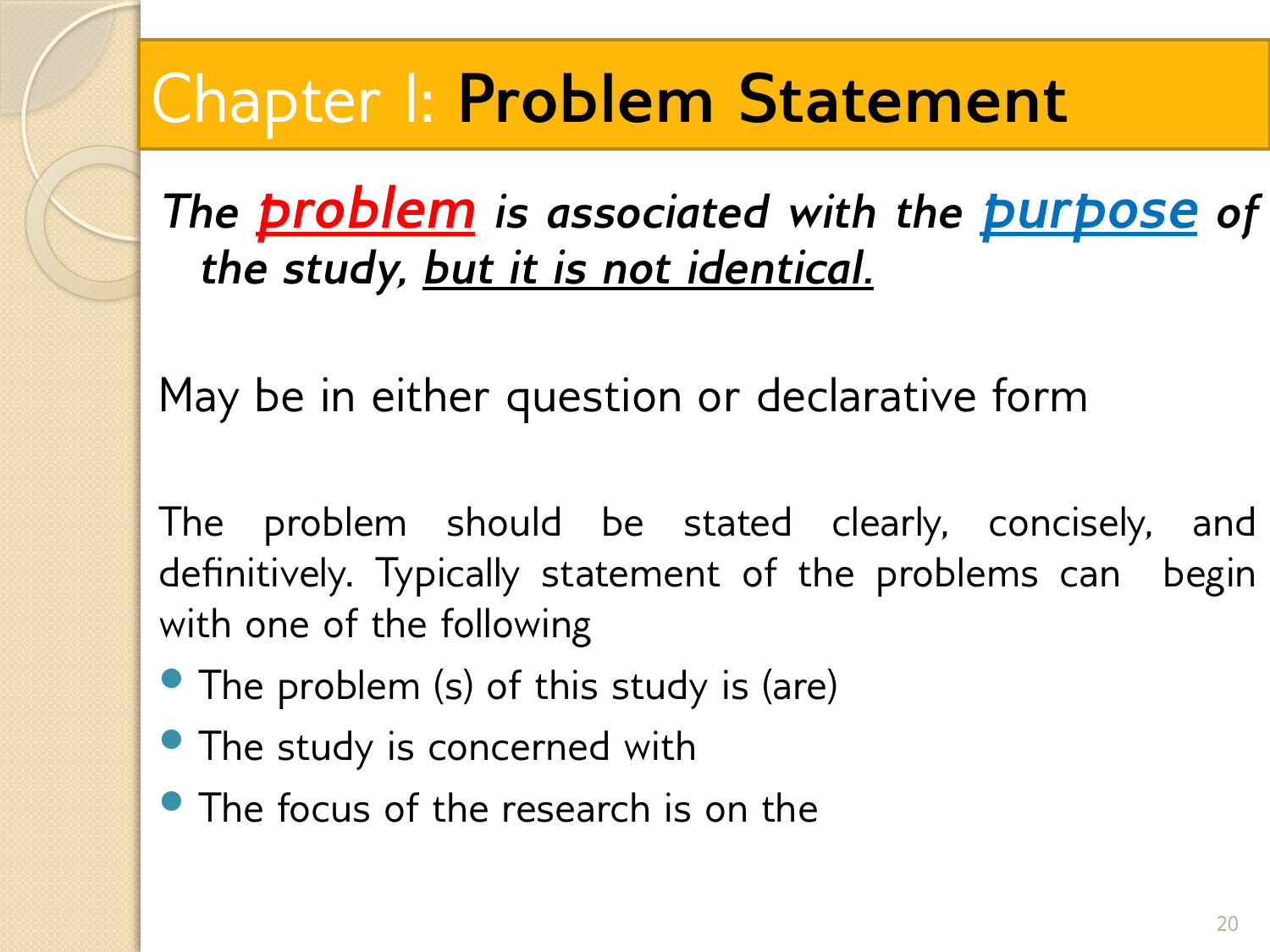

# Chapter I: Problem Statement
The problem is associated with the purpose of the study, but it is not identical.

May be in either question or declarative form

The problem should be stated clearly, concisely, and definitively. Typically statement of the problems can  begin with one of the following
The problem (s) of this study is (are)
The study is concerned with
The focus of the research is on the

20